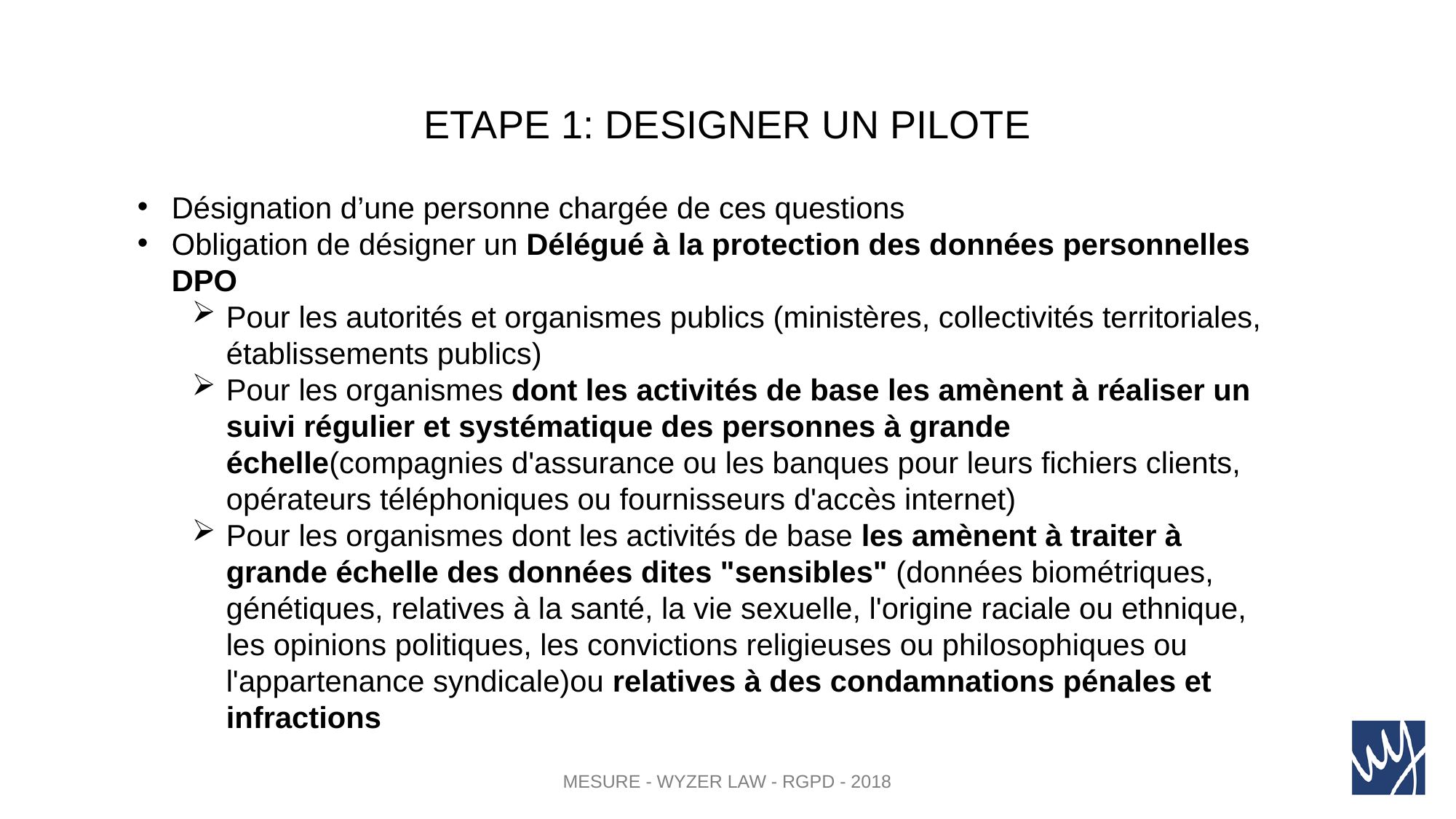

ETAPE 1: DESIGNER UN PILOTE
Désignation d’une personne chargée de ces questions
Obligation de désigner un Délégué à la protection des données personnelles DPO
Pour les autorités et organismes publics (ministères, collectivités territoriales, établissements publics)
Pour les organismes dont les activités de base les amènent à réaliser un suivi régulier et systématique des personnes à grande échelle(compagnies d'assurance ou les banques pour leurs fichiers clients, opérateurs téléphoniques ou fournisseurs d'accès internet)
Pour les organismes dont les activités de base les amènent à traiter à grande échelle des données dites "sensibles" (données biométriques, génétiques, relatives à la santé, la vie sexuelle, l'origine raciale ou ethnique, les opinions politiques, les convictions religieuses ou philosophiques ou l'appartenance syndicale)ou relatives à des condamnations pénales et infractions
MESURE - WYZER LAW - RGPD - 2018